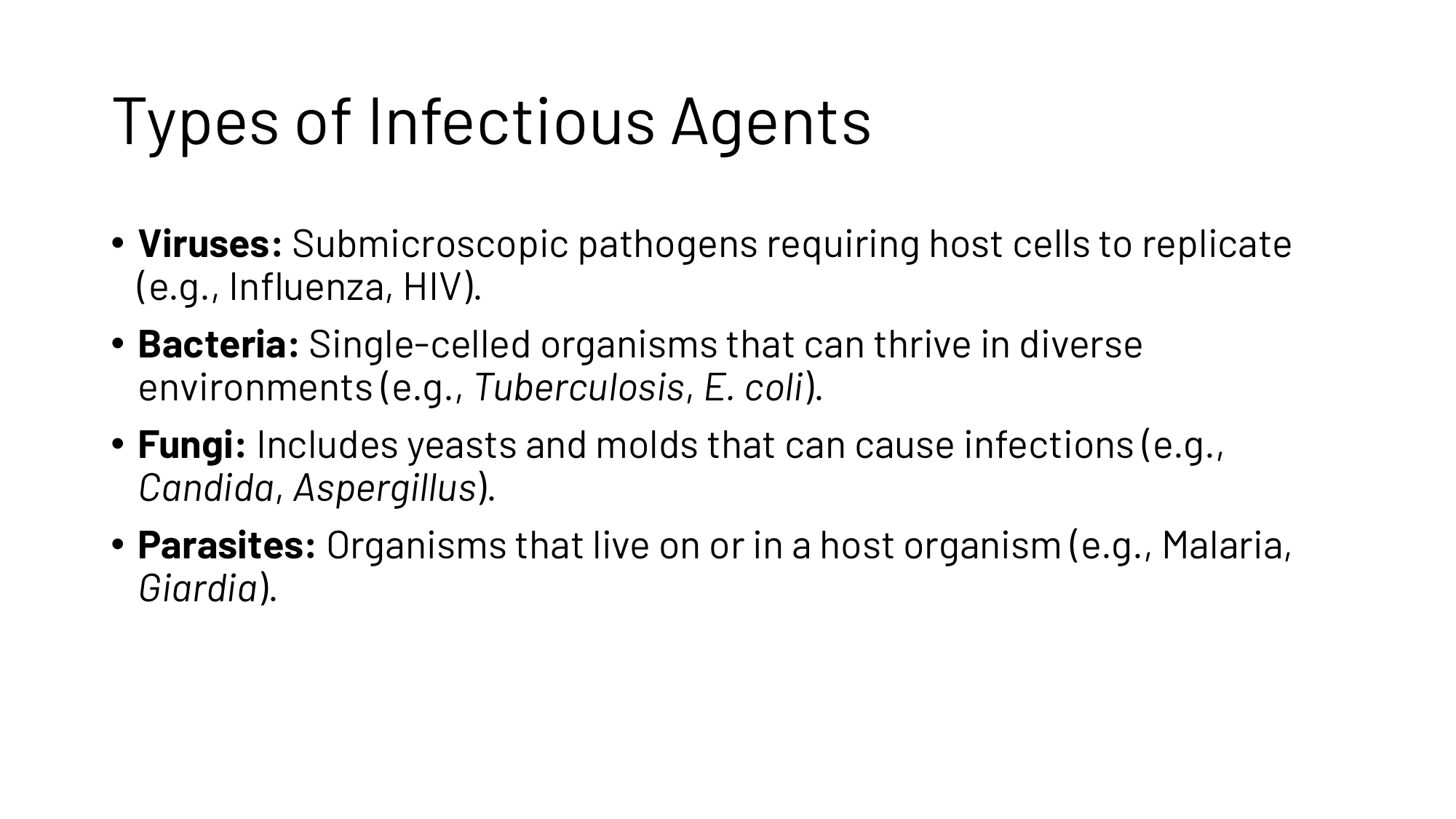

# Types of Infectious Agents
Viruses: Submicroscopic pathogens requiring host cells to replicate (e.g., Influenza, HIV).
Bacteria: Single-celled organisms that can thrive in diverse environments (e.g., Tuberculosis, E. coli).
Fungi: Includes yeasts and molds that can cause infections (e.g., Candida, Aspergillus).
Parasites: Organisms that live on or in a host organism (e.g., Malaria, Giardia).